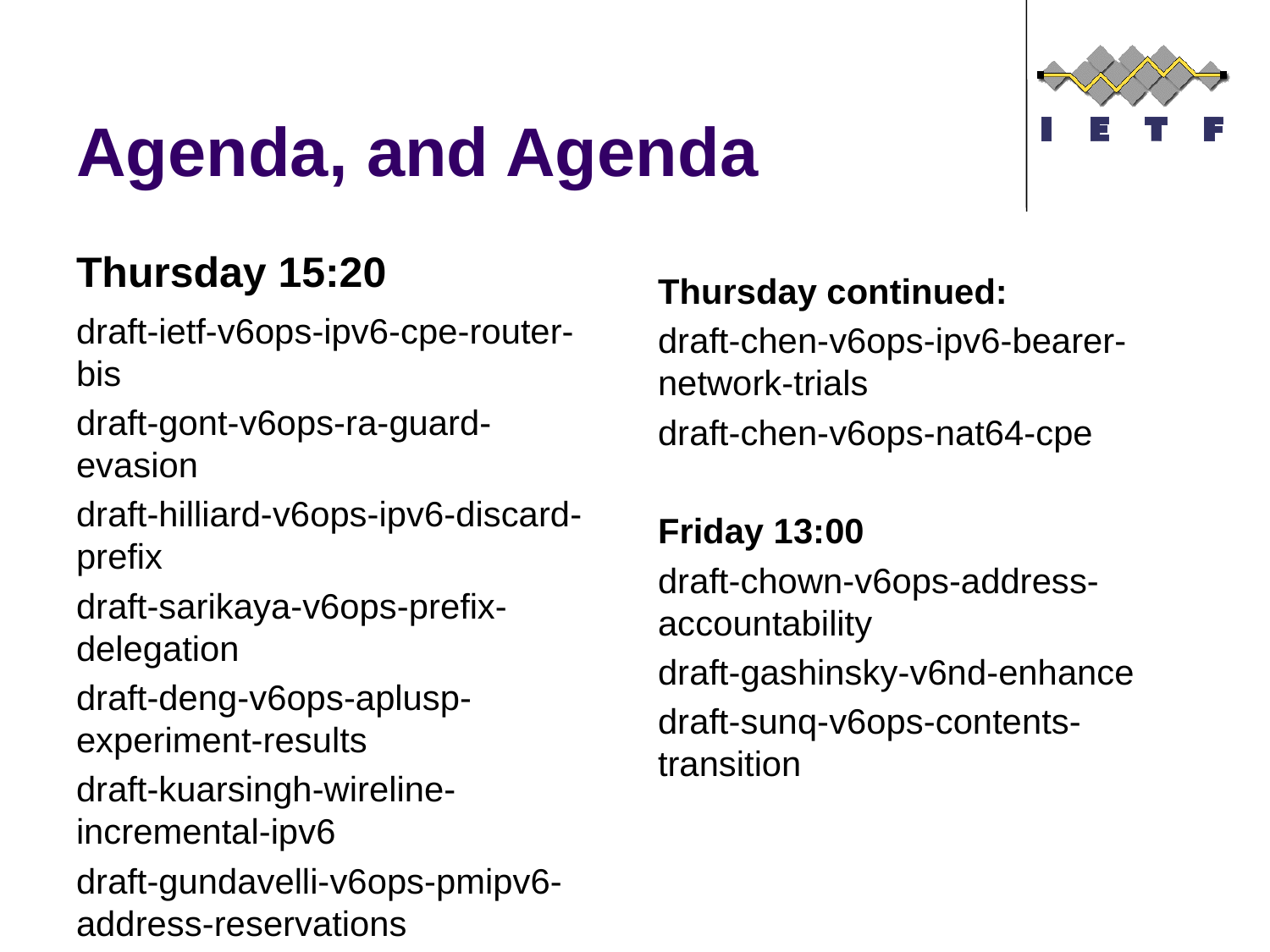

# Agenda, and Agenda
Thursday 15:20

Thursday continued:
draft-chen-v6ops-ipv6-bearer-network-trials
draft-chen-v6ops-nat64-cpe

Friday 13:00
draft-chown-v6ops-address-accountability
draft-gashinsky-v6nd-enhance
draft-sunq-v6ops-contents-transition
draft-ietf-v6ops-ipv6-cpe-router-bis
draft-gont-v6ops-ra-guard-evasion
draft-hilliard-v6ops-ipv6-discard-prefix
draft-sarikaya-v6ops-prefix-delegation
draft-deng-v6ops-aplusp-experiment-results
draft-kuarsingh-wireline-incremental-ipv6
draft-gundavelli-v6ops-pmipv6-address-reservations